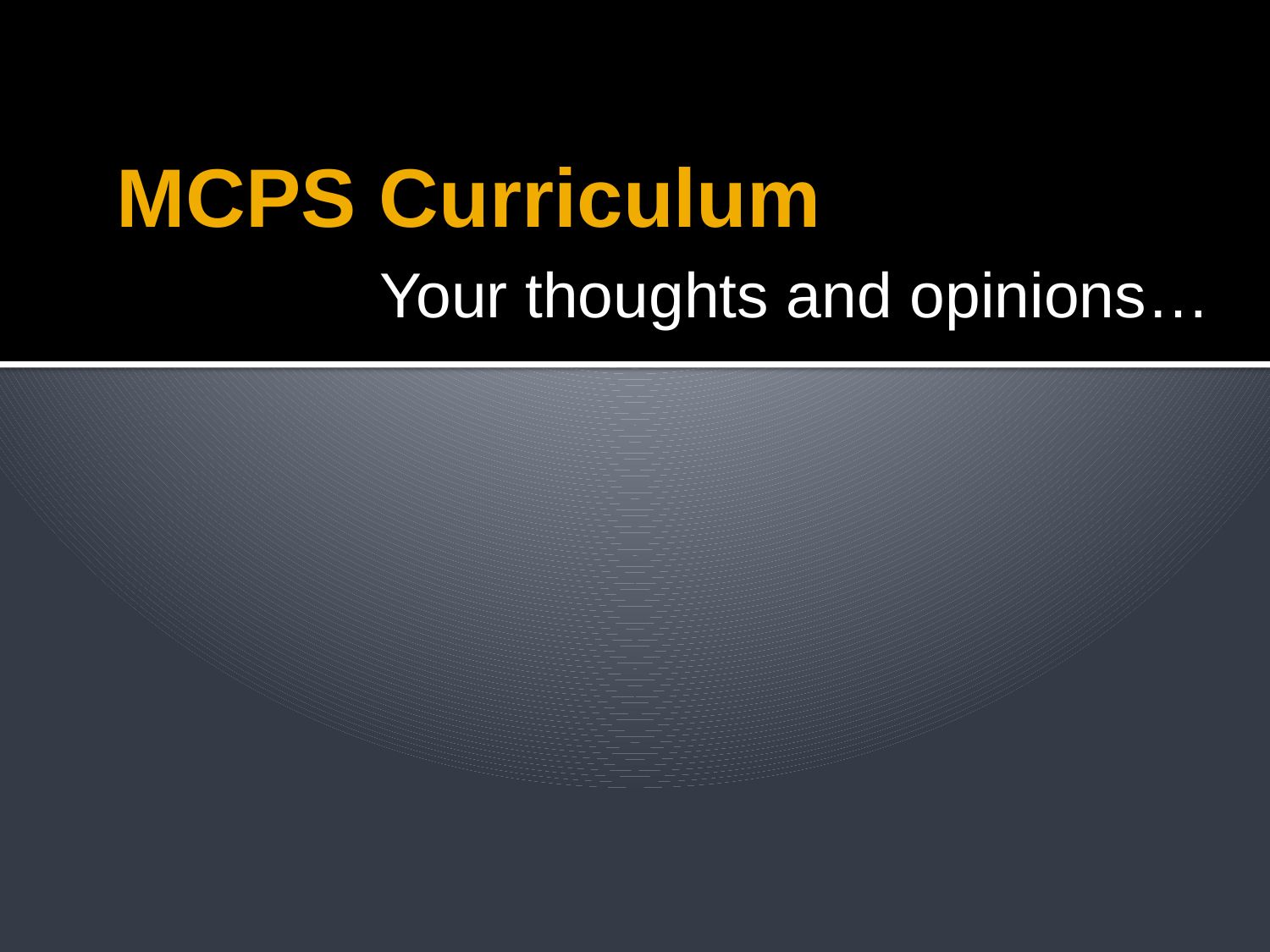

# MCPS Curriculum
Your thoughts and opinions…